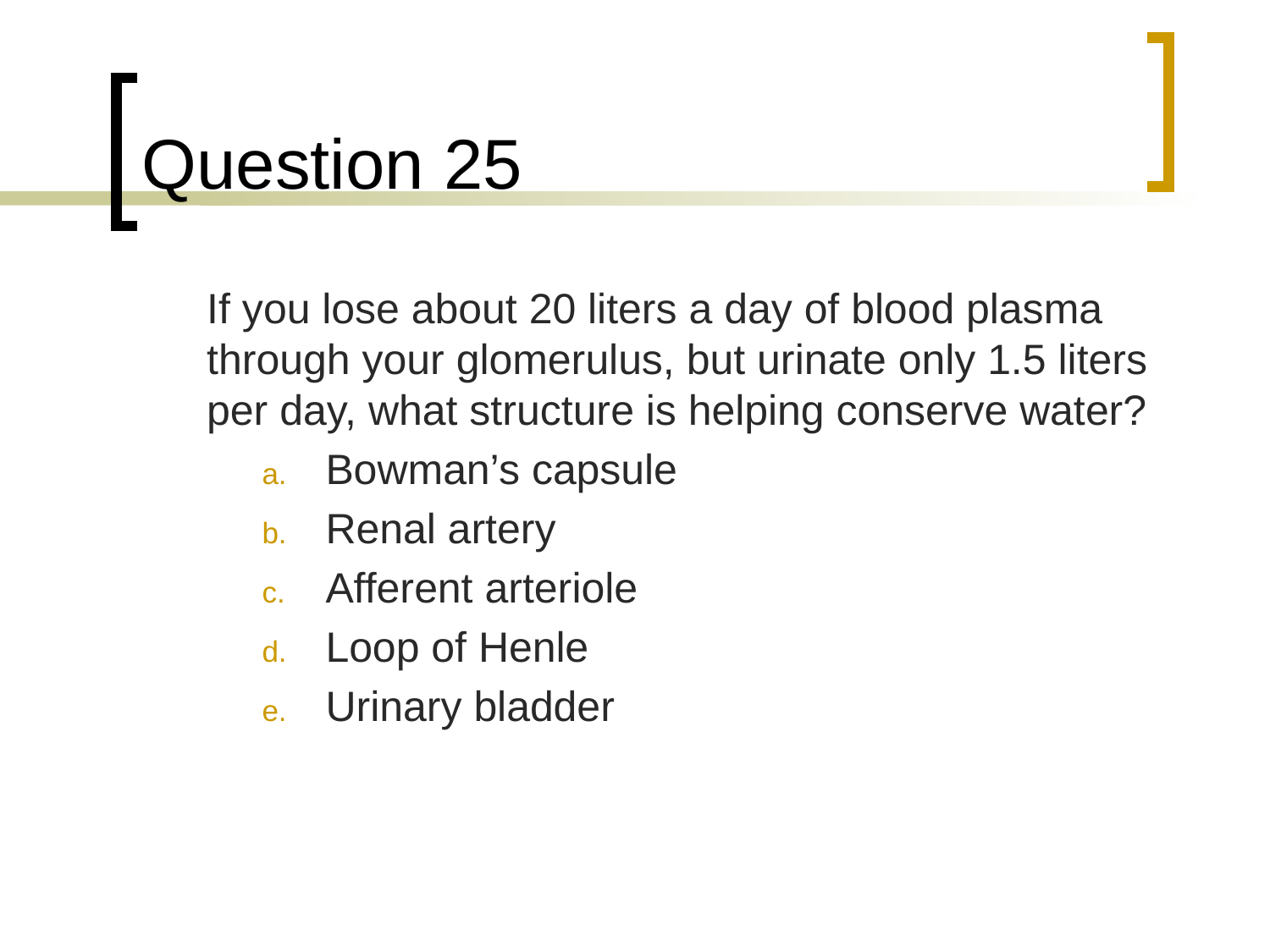

# Question 25
	If you lose about 20 liters a day of blood plasma through your glomerulus, but urinate only 1.5 liters per day, what structure is helping conserve water?
Bowman’s capsule
Renal artery
Afferent arteriole
Loop of Henle
Urinary bladder